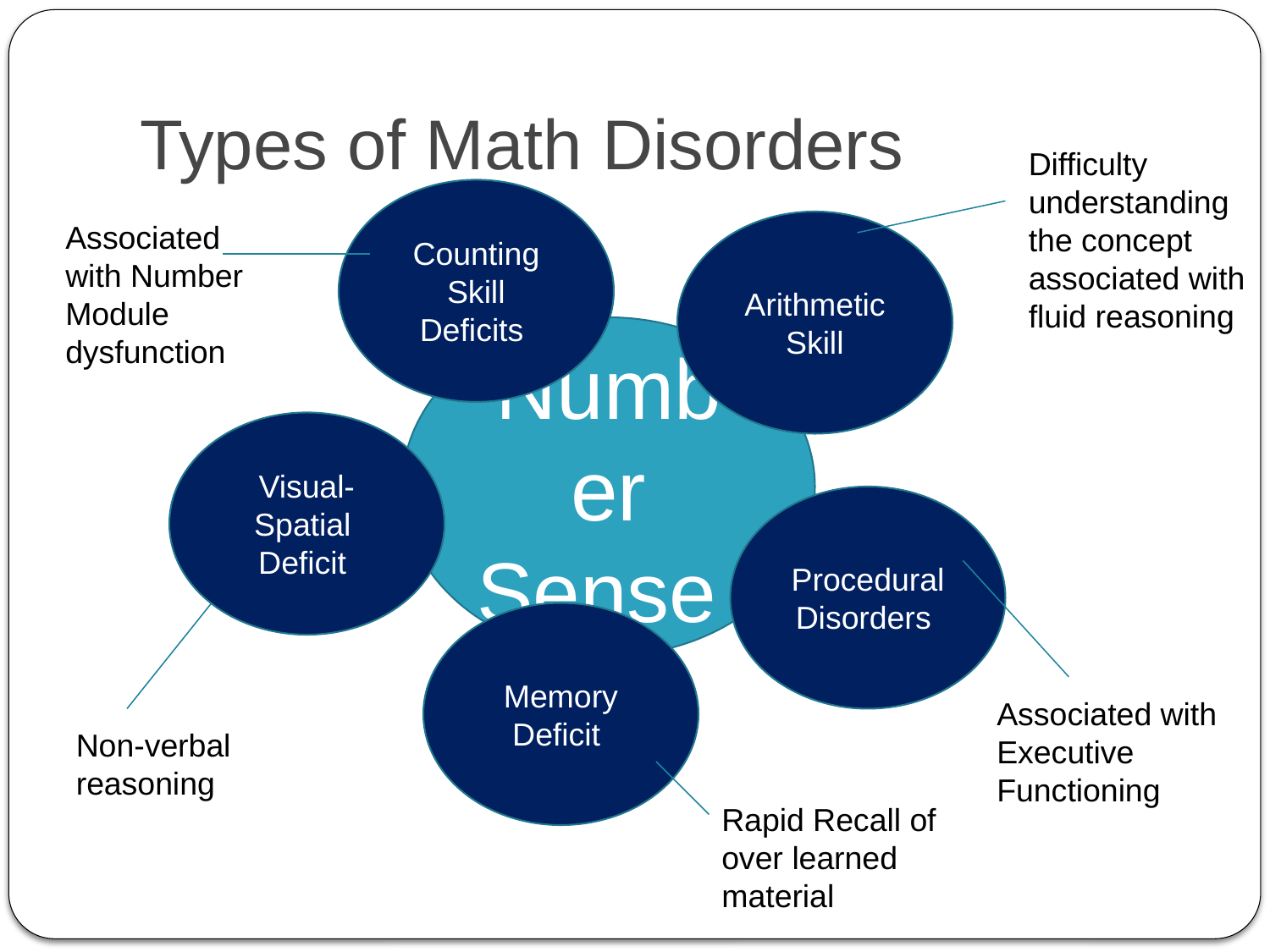

# Types of Math Disorders
Difficulty understanding the concept associated with fluid reasoning
Counting Skill Deficits
Associated with Number Module dysfunction
Arithmetic Skill
Number Sense
Visual-Spatial
Deficit
Procedural Disorders
Memory Deficit
Associated with Executive Functioning
Non-verbal reasoning
Rapid Recall of over learned material